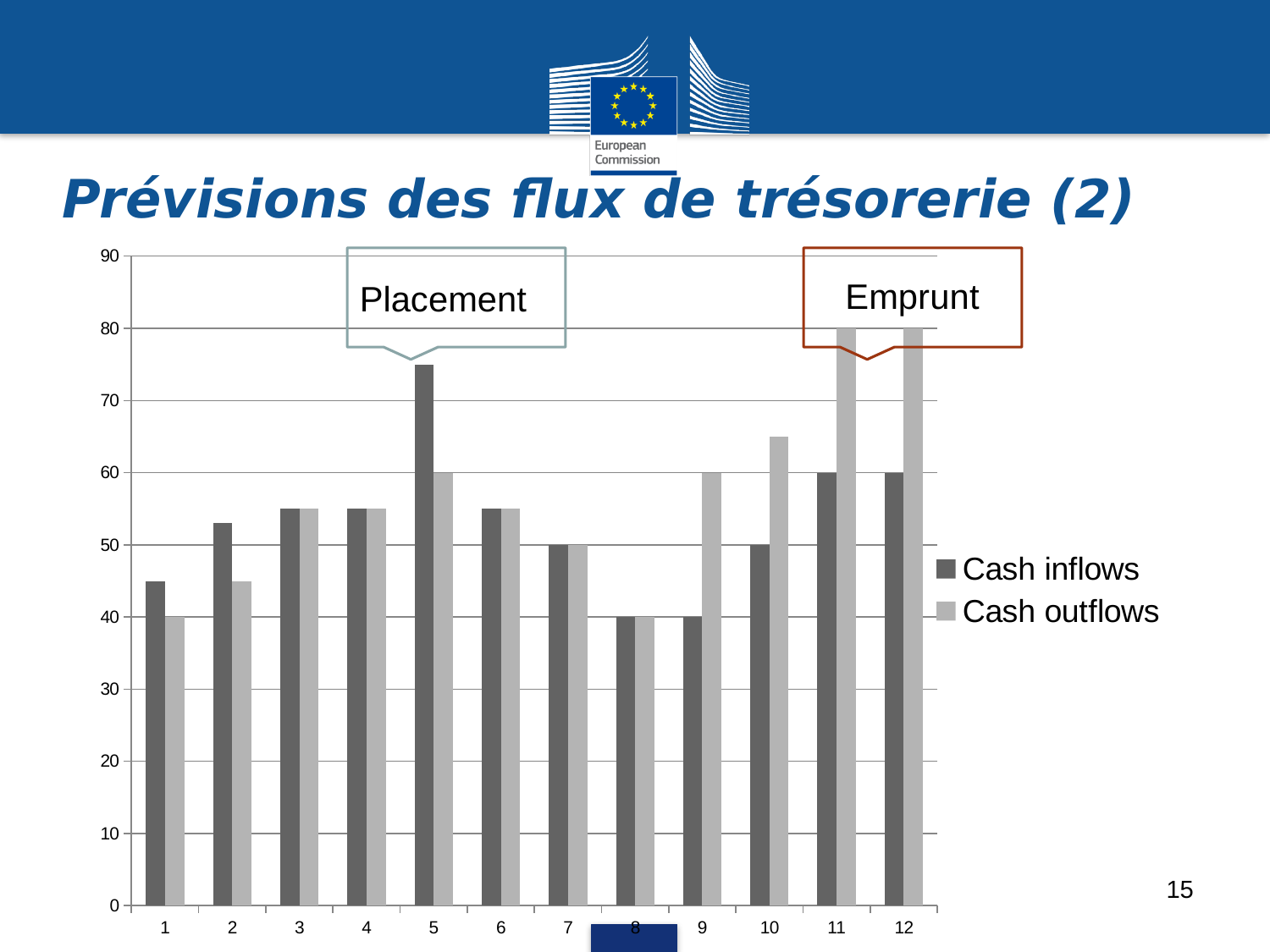

Prévisions des flux de trésorerie (2)

[unsupported chart]

Placement
15